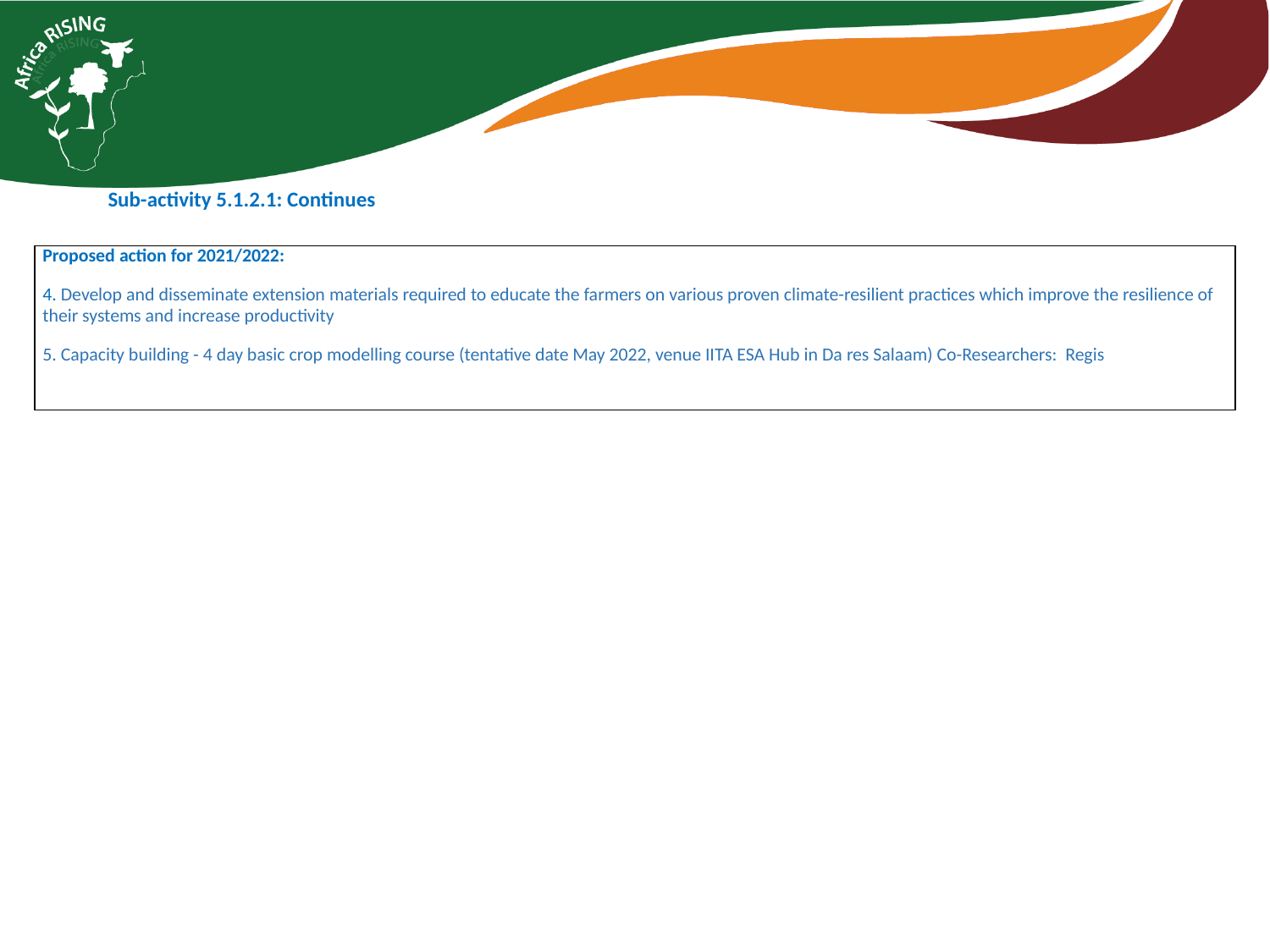

Sub-activity 5.1.2.1: Continues
| Proposed action for 2021/2022: 4. Develop and disseminate extension materials required to educate the farmers on various proven climate-resilient practices which improve the resilience of their systems and increase productivity 5. Capacity building - 4 day basic crop modelling course (tentative date May 2022, venue IITA ESA Hub in Da res Salaam) Co-Researchers: Regis |
| --- |